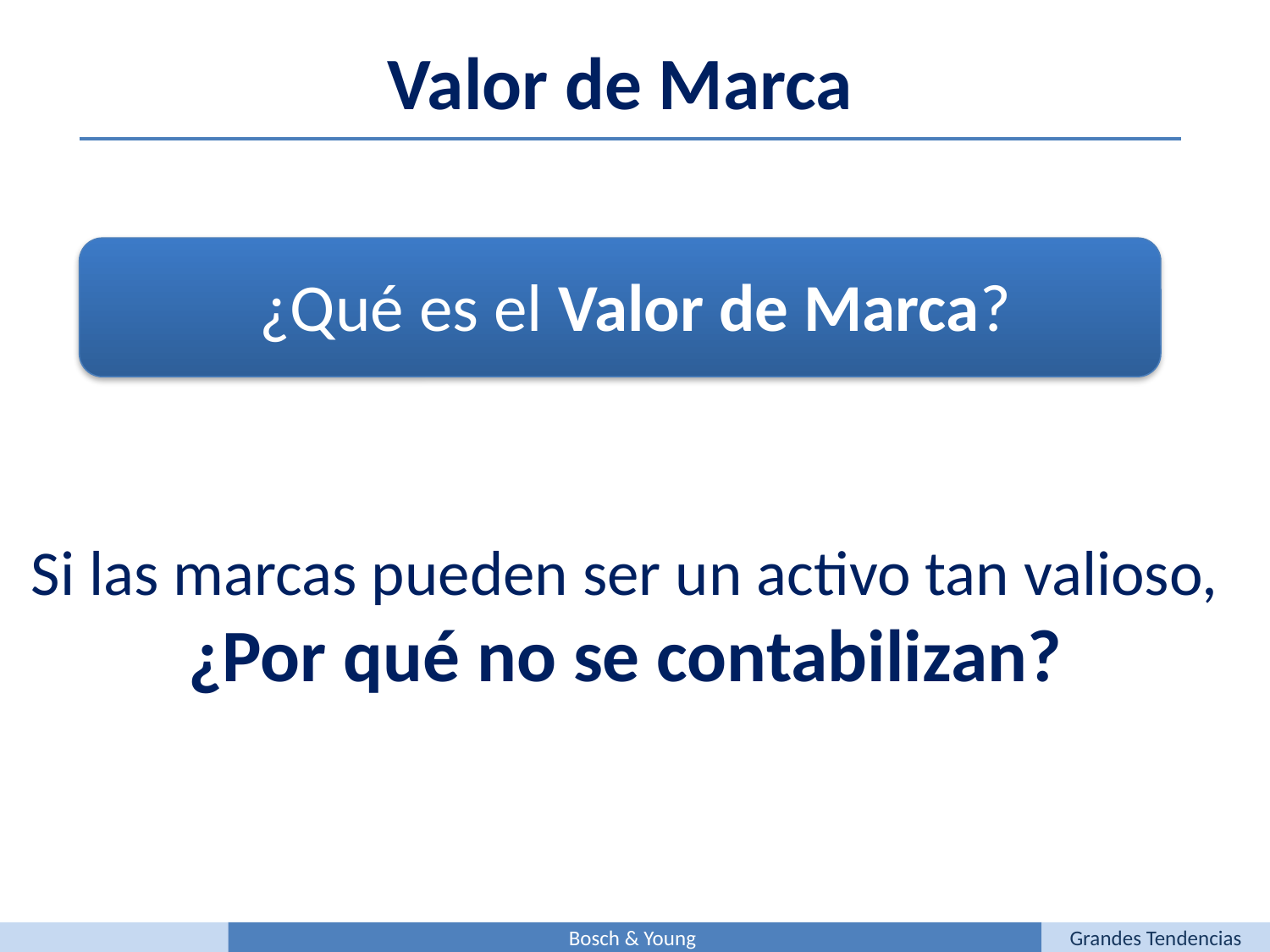

Valor de Marca

¿Qué es el Valor de Marca?
Si las marcas pueden ser un activo tan valioso,
¿Por qué no se contabilizan?

Bosch & Young
Grandes Tendencias